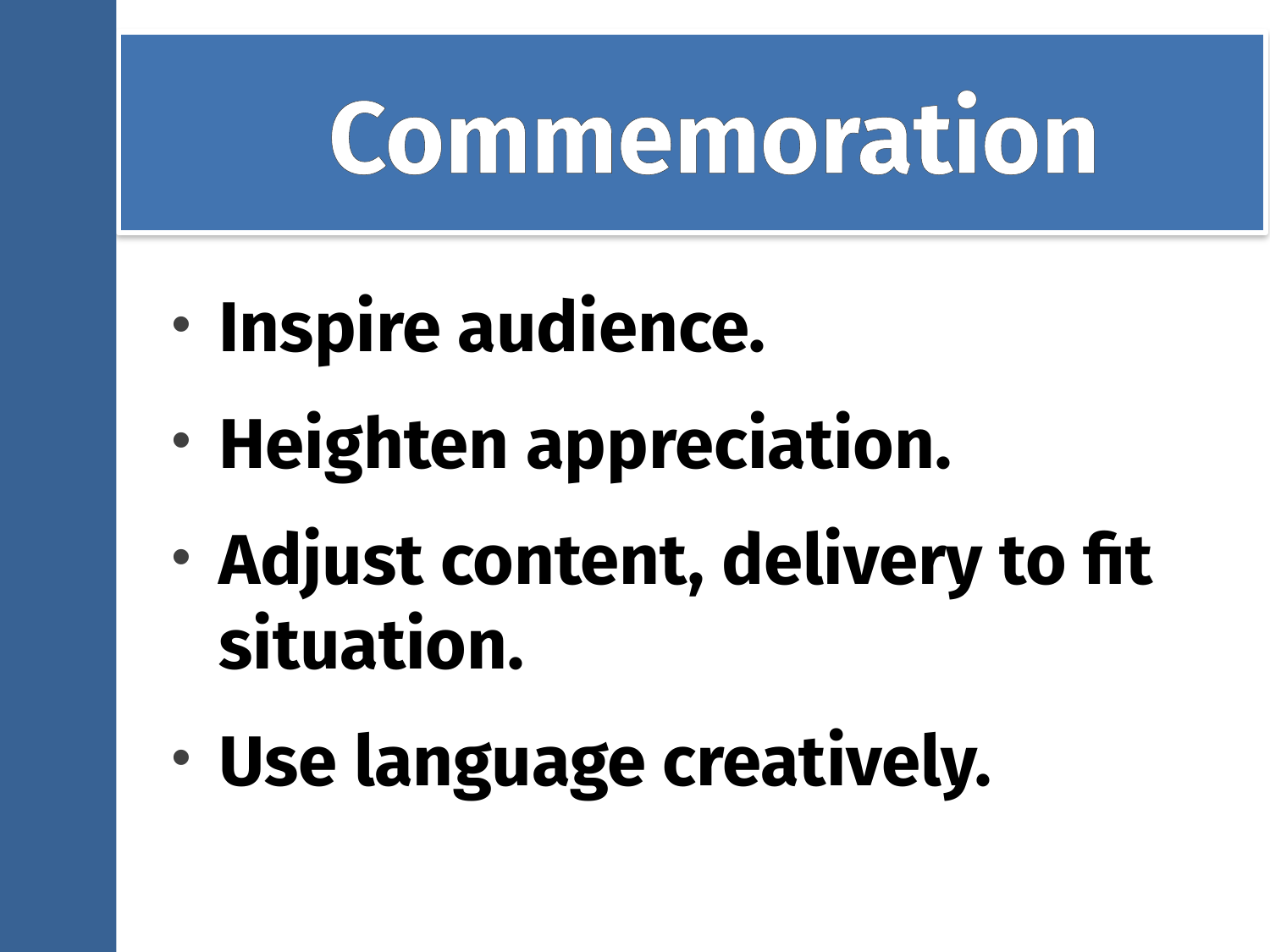

# Commemoration
Inspire audience.
Heighten appreciation.
Adjust content, delivery to fit situation.
Use language creatively.